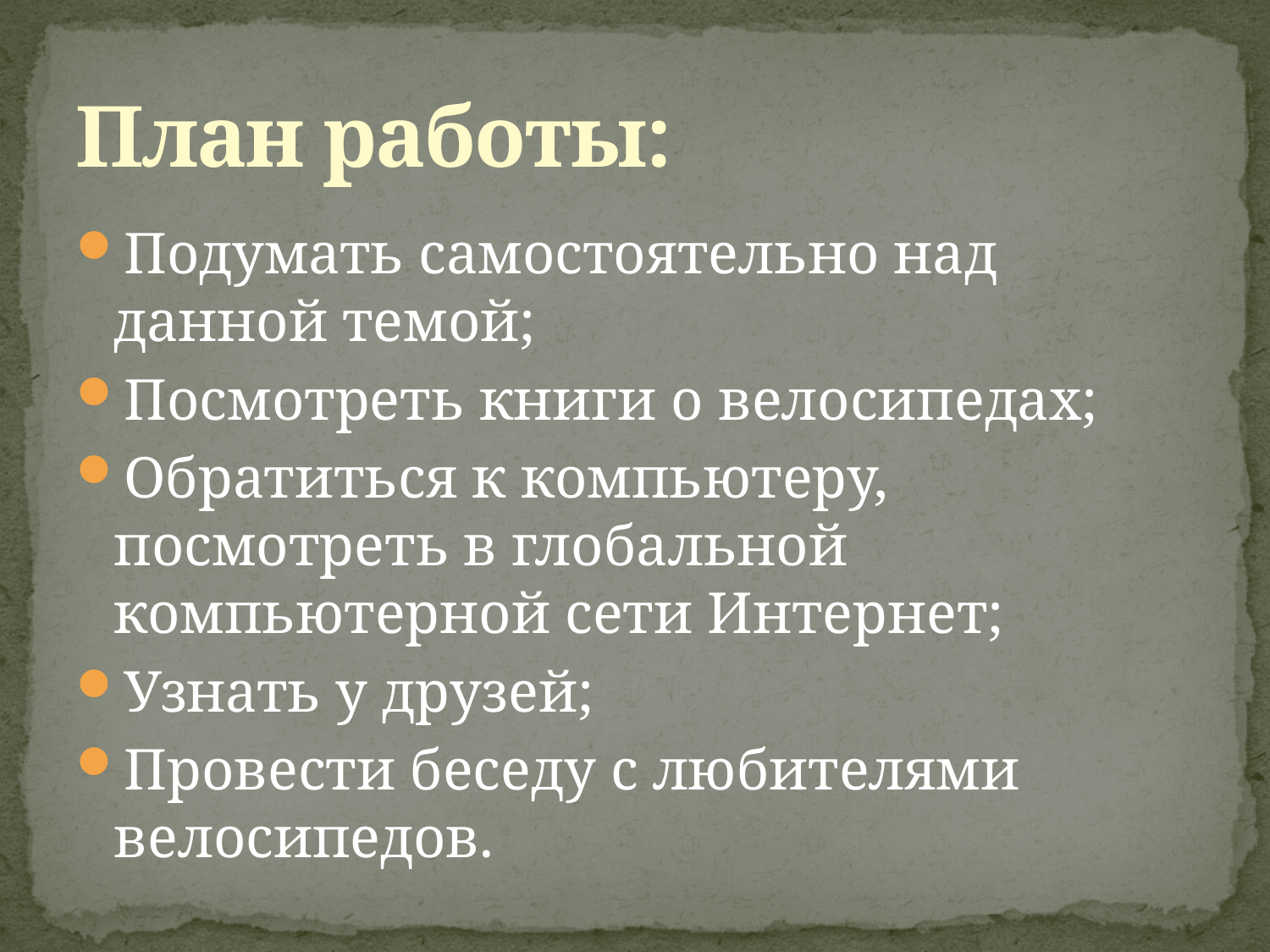

# План работы:
Подумать самостоятельно над данной темой;
Посмотреть книги о велосипедах;
Обратиться к компьютеру, посмотреть в глобальной компьютерной сети Интернет;
Узнать у друзей;
Провести беседу с любителями велосипедов.